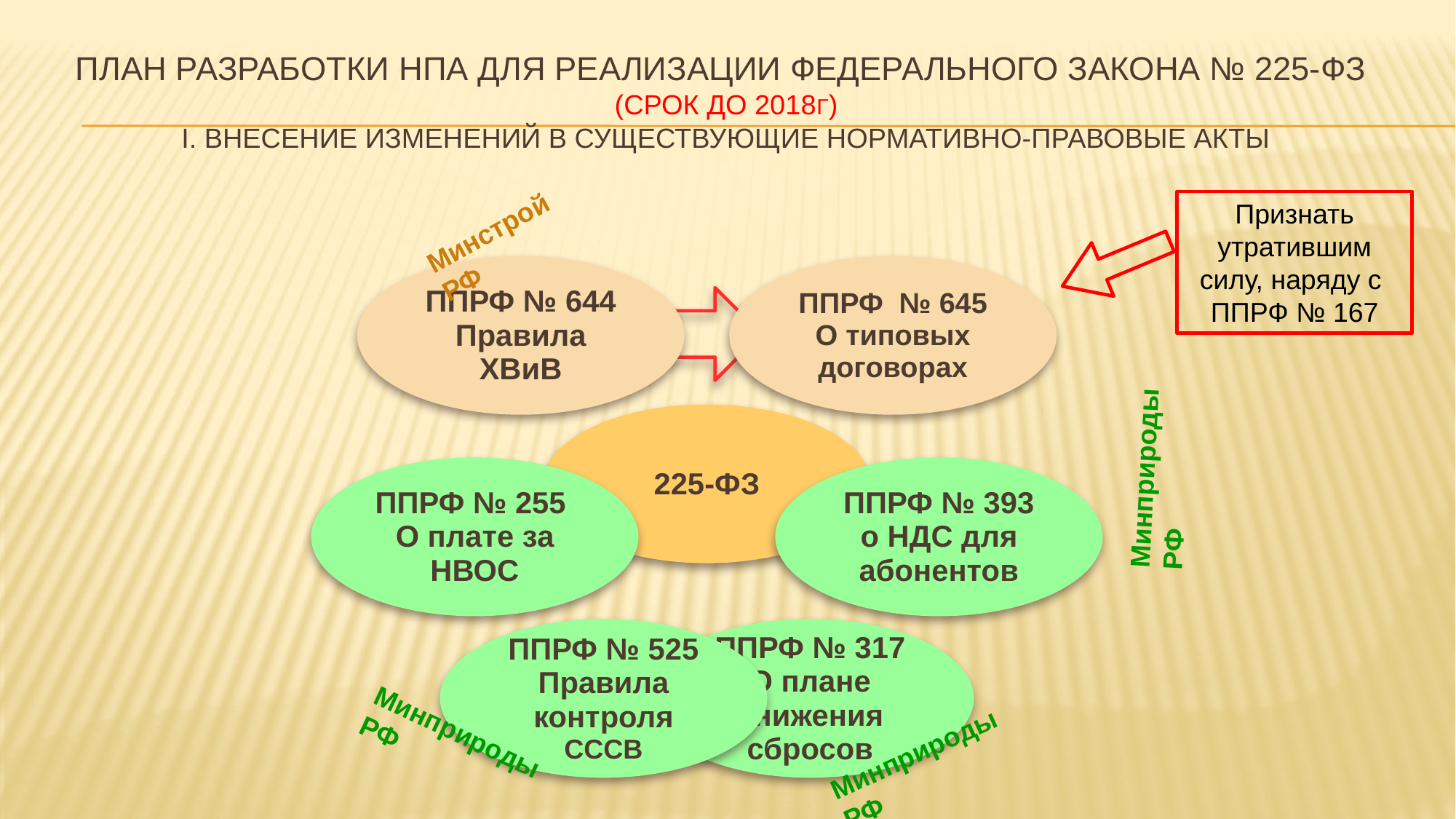

# План разработки НПА для реализации федерального закона № 225-ФЗ (срок до 2018г) I. внесение изменений в существующие нормативно-правовые акты
225-ФЗ
ППРФ  № 645
О типовых договорах
ППРФ № 393 о НДС для абонентов
ППРФ № 317
ППРФ № 525
ППРФ № 255
О плате за НВОС
Правила ХВиВ
Признать утратившим силу, наряду с
ППРФ № 167
Минстрой РФ

Минприроды РФ
Минприроды РФ
Минприроды РФ